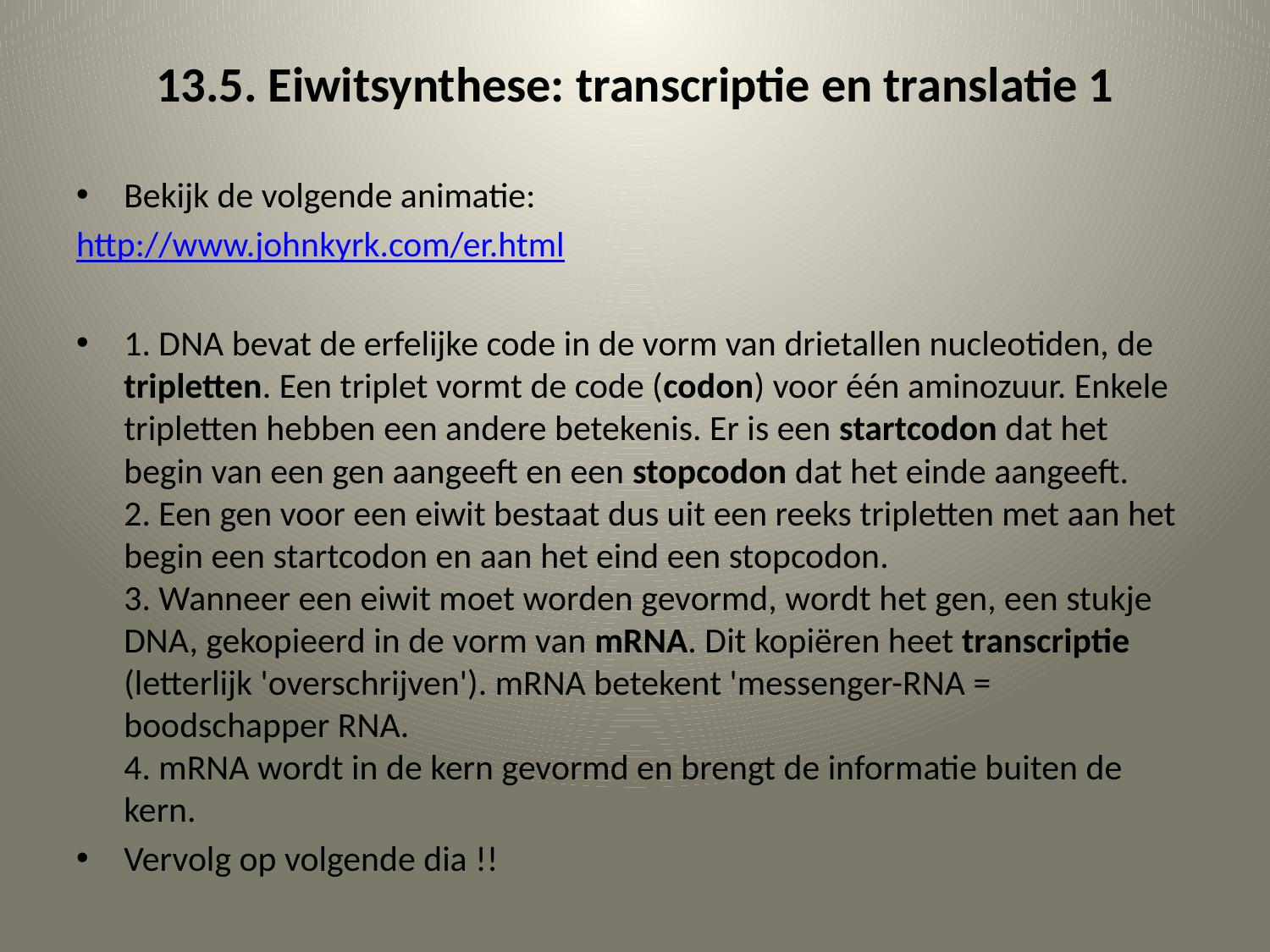

# 13.5. Eiwitsynthese: transcriptie en translatie 1
Bekijk de volgende animatie:
http://www.johnkyrk.com/er.html

1. DNA bevat de erfelijke code in de vorm van drietallen nucleotiden, de tripletten. Een triplet vormt de code (codon) voor één aminozuur. Enkele tripletten hebben een andere betekenis. Er is een startcodon dat het begin van een gen aangeeft en een stopcodon dat het einde aangeeft.
2. Een gen voor een eiwit bestaat dus uit een reeks tripletten met aan het begin een startcodon en aan het eind een stopcodon.
3. Wanneer een eiwit moet worden gevormd, wordt het gen, een stukje DNA, gekopieerd in de vorm van mRNA. Dit kopiëren heet transcriptie (letterlijk 'overschrijven'). mRNA betekent 'messenger-RNA = boodschapper RNA.
4. mRNA wordt in de kern gevormd en brengt de informatie buiten de kern.
Vervolg op volgende dia !!